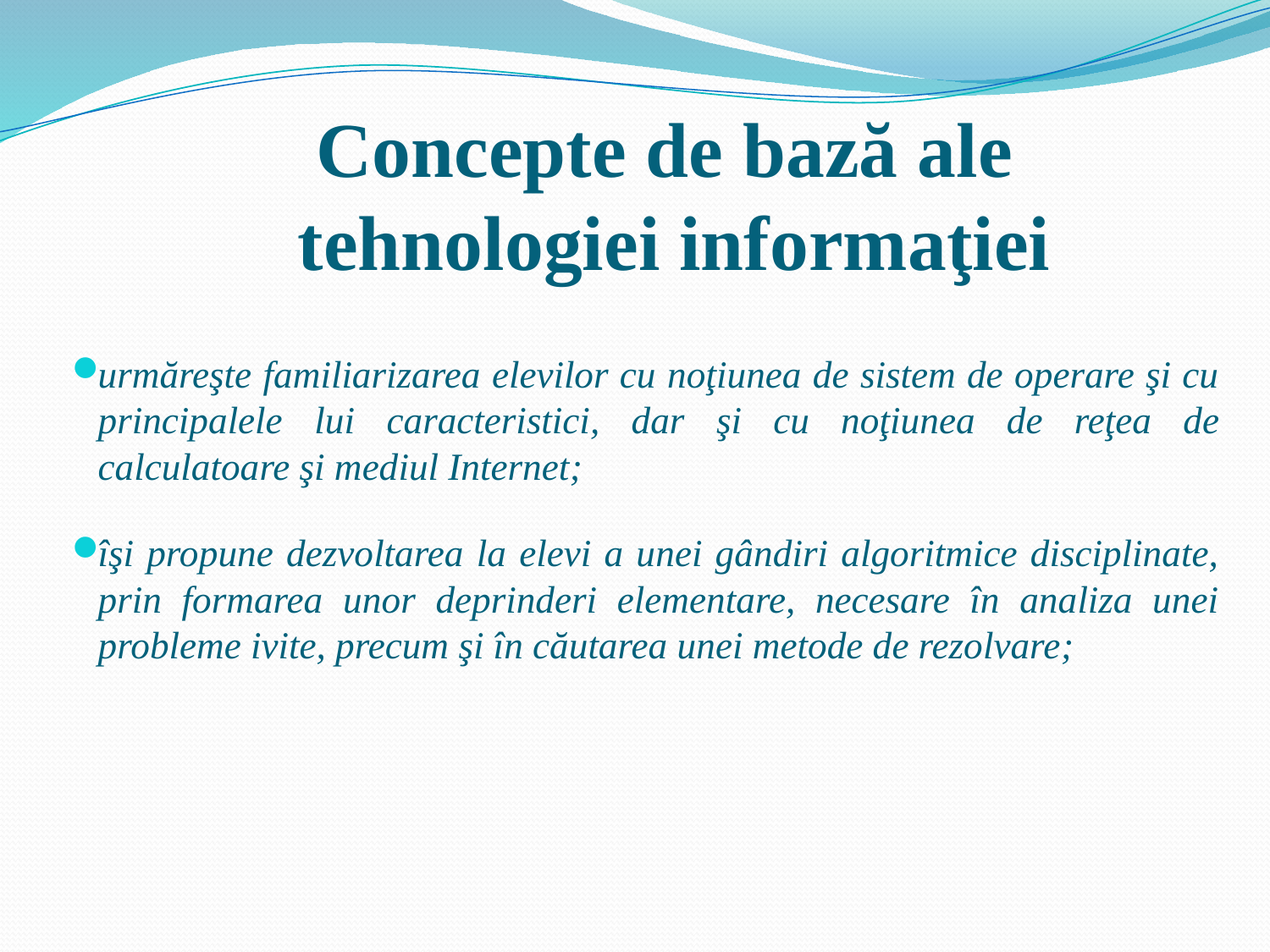

# Concepte de bază ale tehnologiei informaţiei

urmăreşte familiarizarea elevilor cu noţiunea de sistem de operare şi cu principalele lui caracteristici, dar şi cu noţiunea de reţea de calculatoare şi mediul Internet;

îşi propune dezvoltarea la elevi a unei gândiri algoritmice disciplinate, prin formarea unor deprinderi elementare, necesare în analiza unei probleme ivite, precum şi în căutarea unei metode de rezolvare;